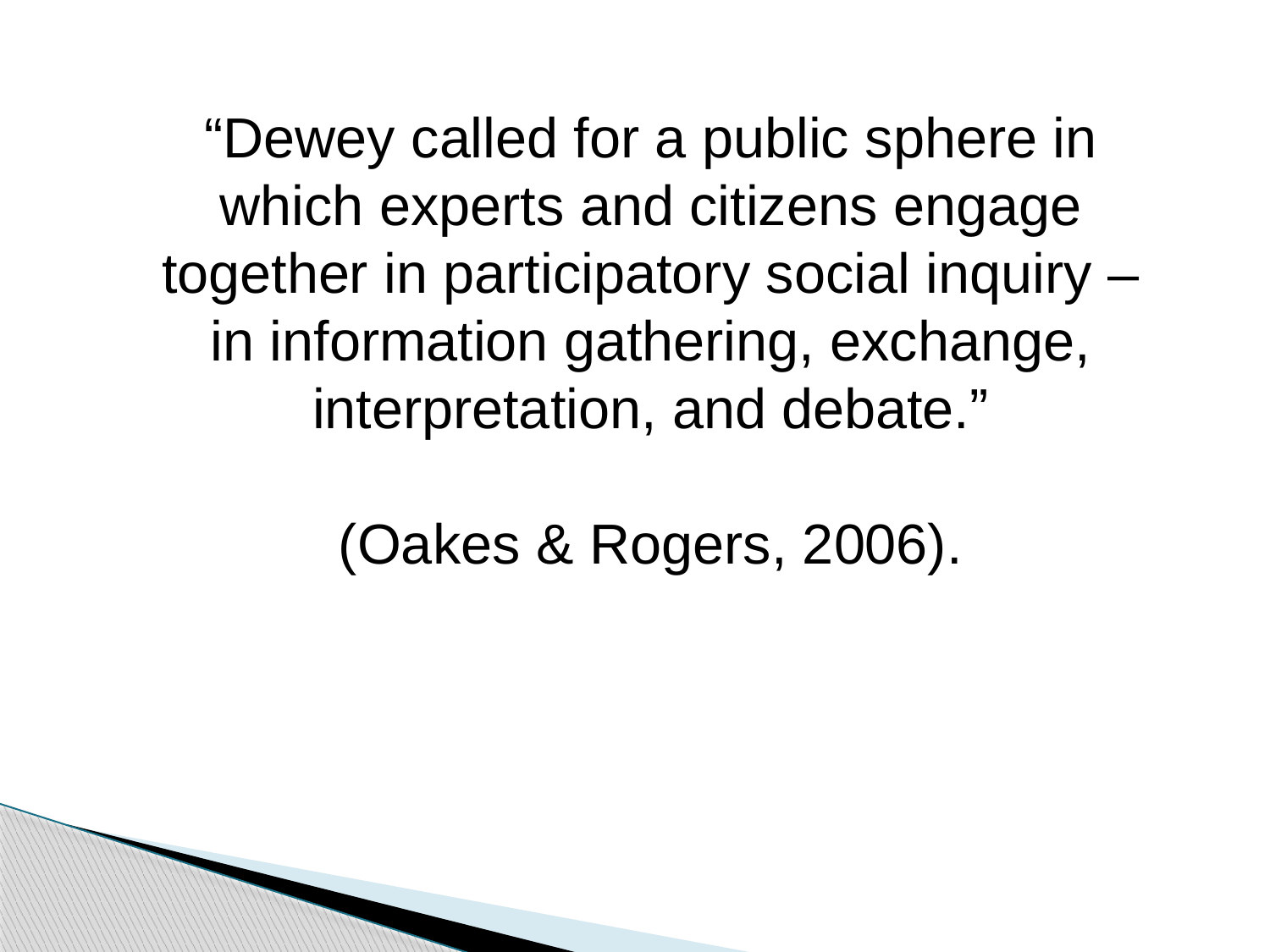

“Dewey called for a public sphere in which experts and citizens engage together in participatory social inquiry – in information gathering, exchange, interpretation, and debate.”

(Oakes & Rogers, 2006).